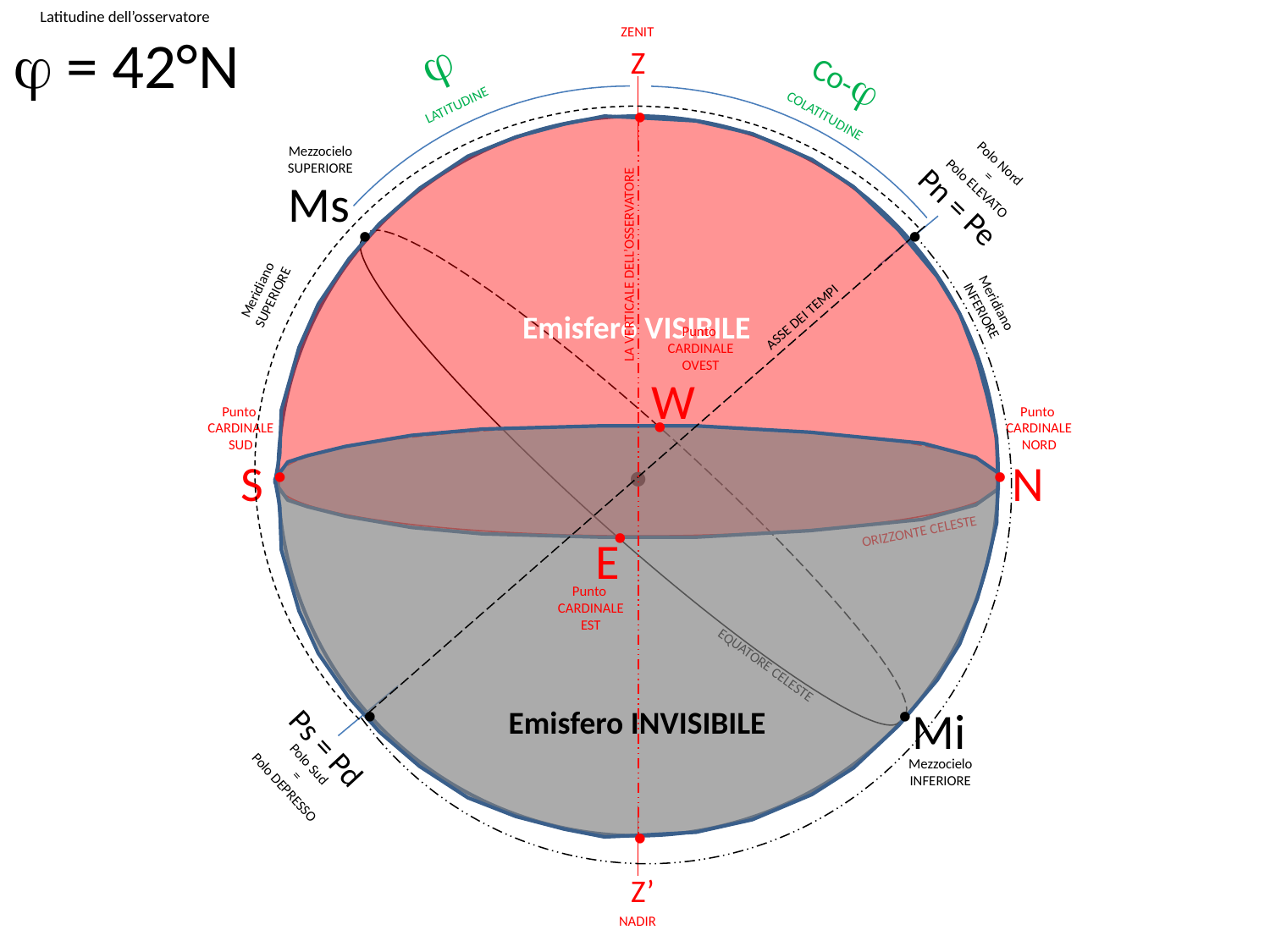

Latitudine dell’osservatore
ϕ = 42°N
ZENIT
ϕ
Z
Co-ϕ

LATITUDINE
●
COLATITUDINE
●
Emisfero VISIBILE

Mezzocielo
SUPERIORE
Polo Nord
=
Polo ELEVATO
Ms
Pn = Pe
●
●
LA VERTICALE DELL’OSSERVATORE
Meridiano
SUPERIORE
Meridiano
INFERIORE
ASSE DEI TEMPI
Punto
CARDINALE
OVEST
W
Punto
CARDINALE
SUD
Punto
CARDINALE
NORD
●

Emisfero INVISIBILE
S
N
●
●
ORIZZONTE CELESTE
●
E
Punto
CARDINALE
EST
EQUATORE CELESTE
Mi
●
●
Ps = Pd
Polo Sud
=
Polo DEPRESSO
Mezzocielo
INFERIORE
●
Z’
NADIR